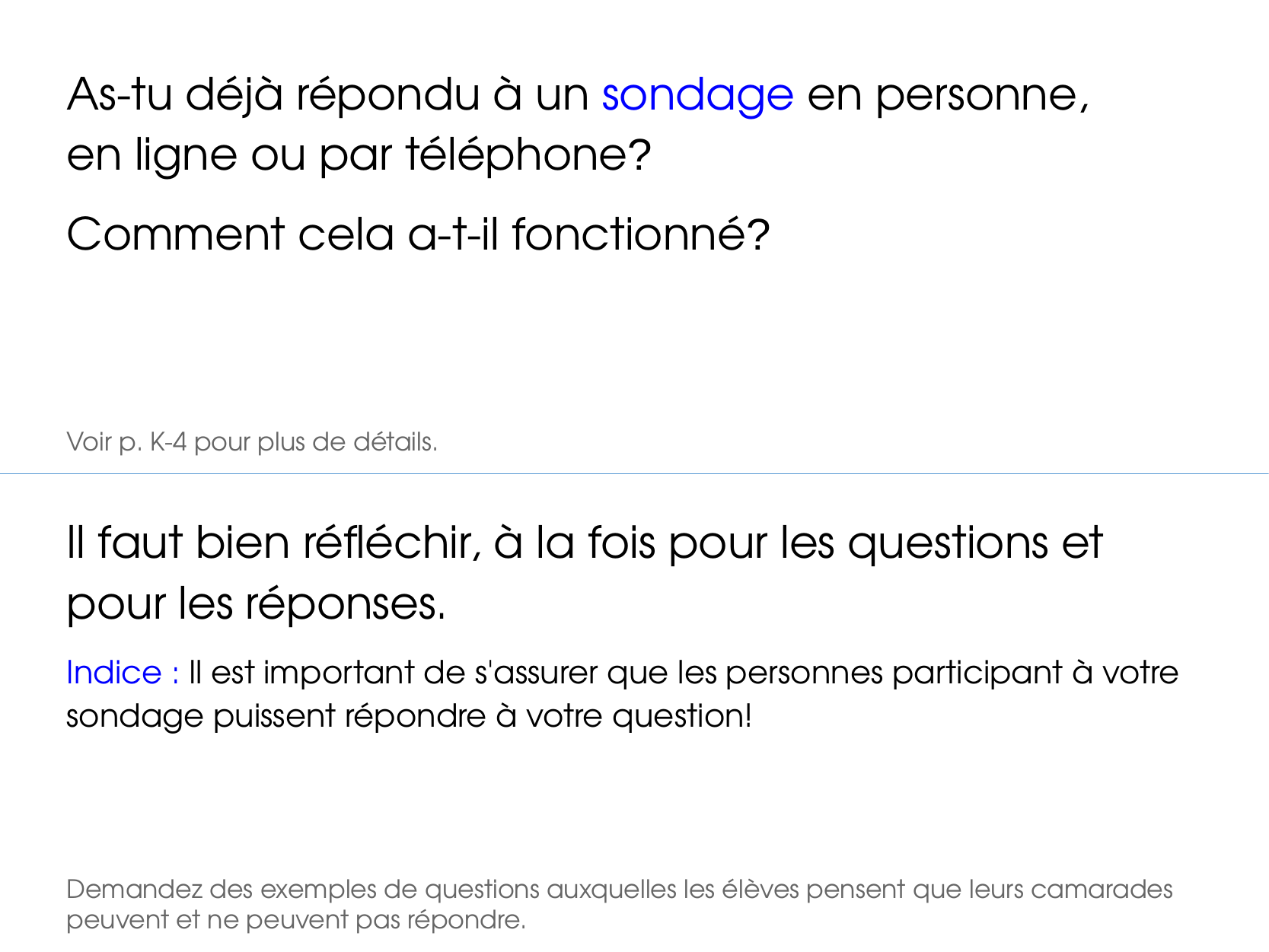

As-tu déjà répondu à un sondage en personne, en ligne ou par téléphone?
Comment cela a-t-il fonctionné?
Voir p. K-4 pour plus de détails.
Il faut bien réfléchir, à la fois pour les questions et pour les réponses.
Indice : Il est important de s'assurer que les personnes participant à votre sondage puissent répondre à votre question!
Demandez des exemples de questions auxquelles les élèves pensent que leurs camarades peuvent et ne peuvent pas répondre.